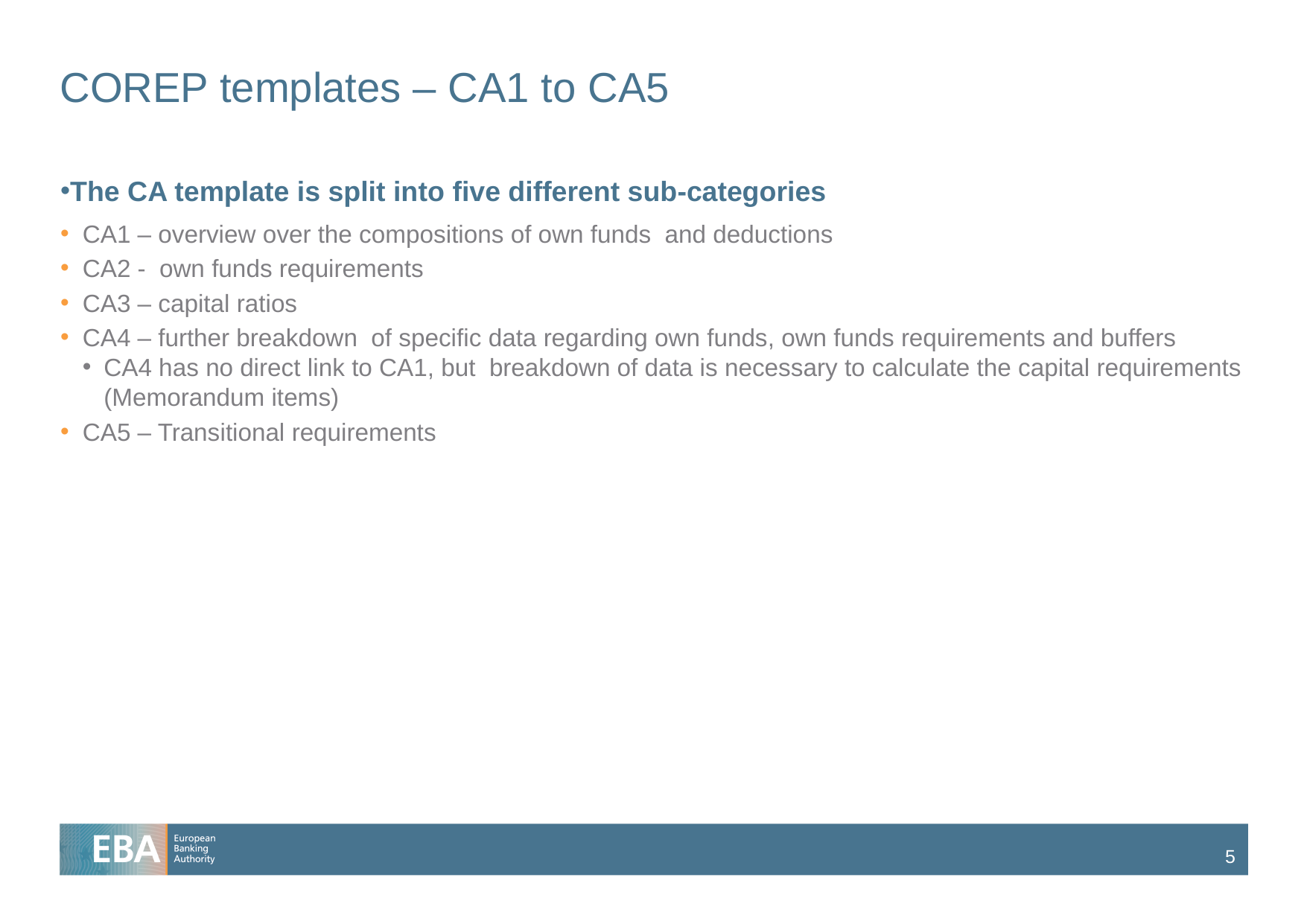

# COREP templates – CA1 to CA5
The CA template is split into five different sub-categories
CA1 – overview over the compositions of own funds  and deductions
CA2 -  own funds requirements
CA3 – capital ratios
CA4 – further breakdown  of specific data regarding own funds, own funds requirements and buffers
CA4 has no direct link to CA1, but  breakdown of data is necessary to calculate the capital requirements (Memorandum items)
CA5 – Transitional requirements